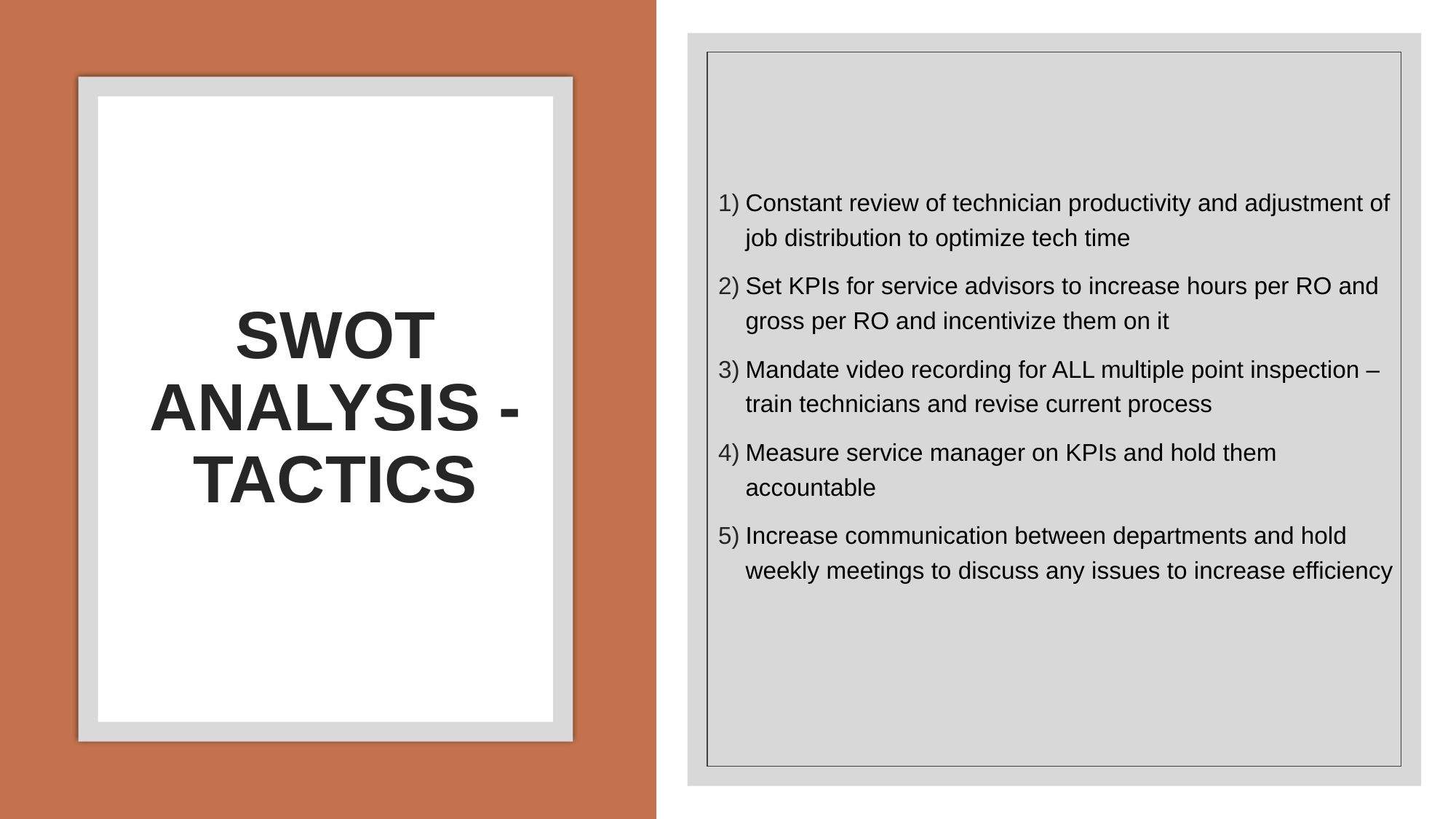

Constant review of technician productivity and adjustment of job distribution to optimize tech time
Set KPIs for service advisors to increase hours per RO and gross per RO and incentivize them on it
Mandate video recording for ALL multiple point inspection – train technicians and revise current process
Measure service manager on KPIs and hold them  accountable
Increase communication between departments and hold weekly meetings to discuss any issues to increase efficiency

# SWOT ANALYSIS - TACTICS